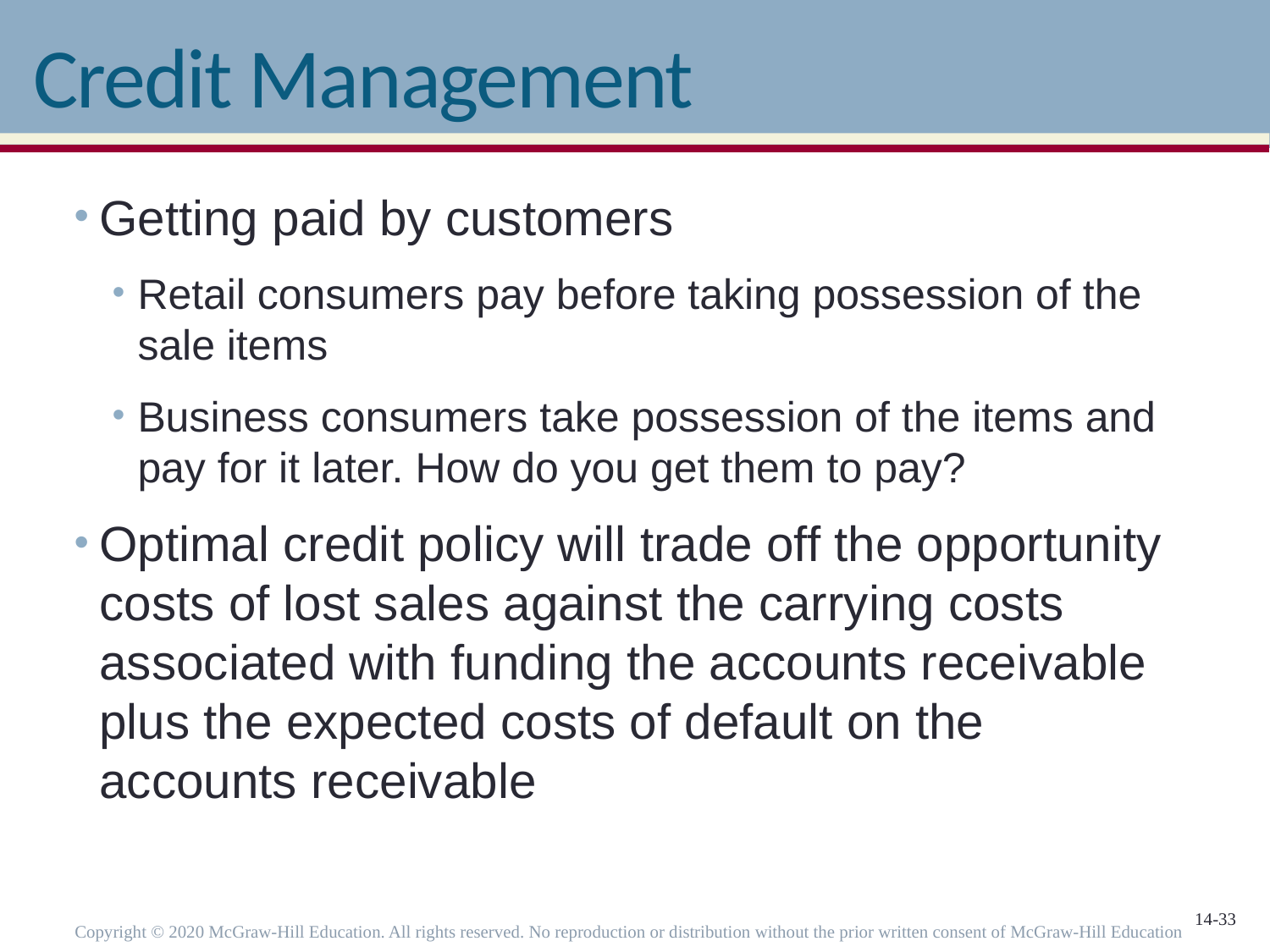

# Credit Management
Getting paid by customers
Retail consumers pay before taking possession of the sale items
Business consumers take possession of the items and pay for it later. How do you get them to pay?
Optimal credit policy will trade off the opportunity costs of lost sales against the carrying costs associated with funding the accounts receivable plus the expected costs of default on the accounts receivable
Copyright © 2020 McGraw-Hill Education. All rights reserved. No reproduction or distribution without the prior written consent of McGraw-Hill Education